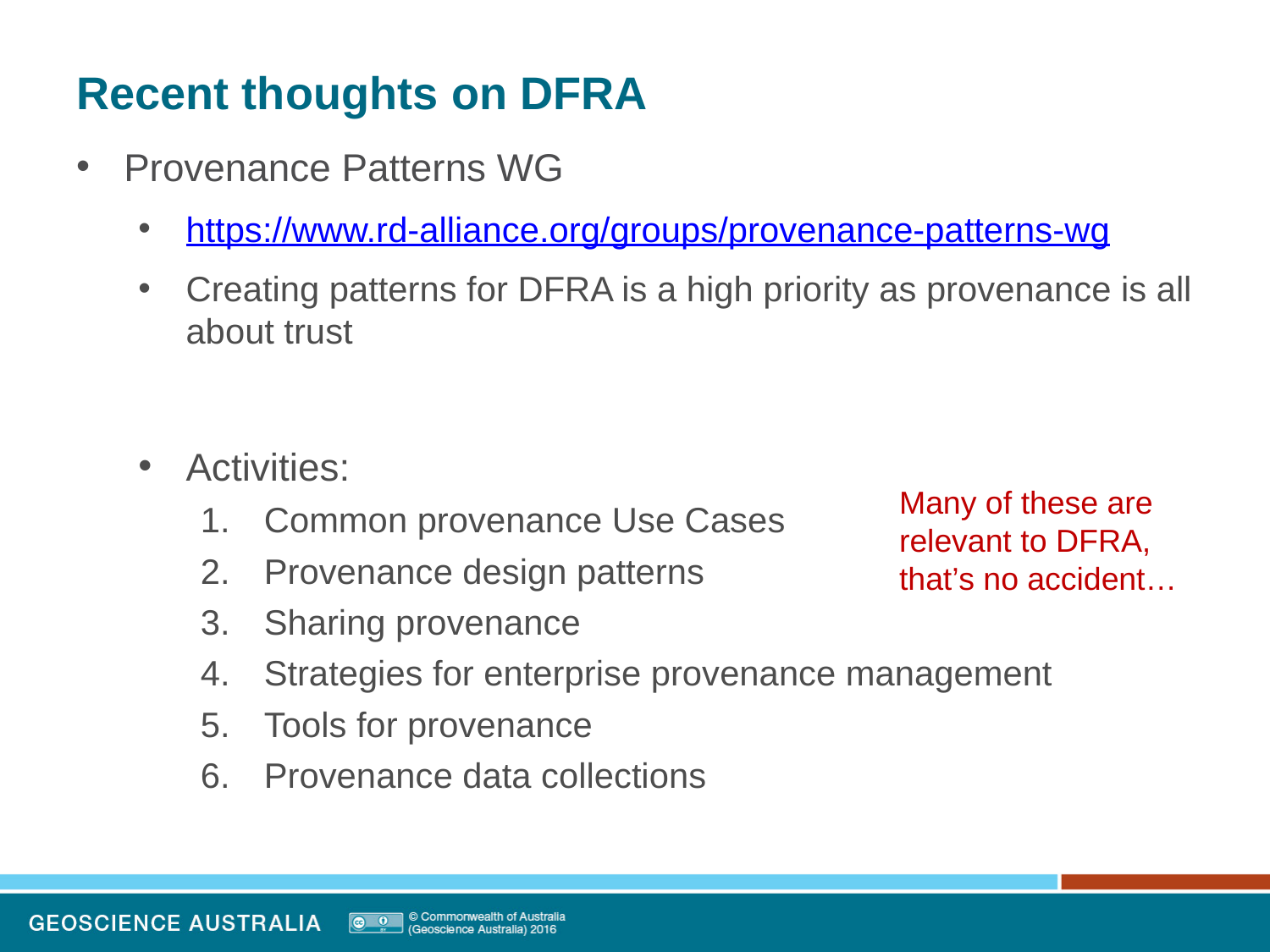

# Recent thoughts on DFRA
Provenance Patterns WG
https://www.rd-alliance.org/groups/provenance-patterns-wg
Creating patterns for DFRA is a high priority as provenance is all about trust

Activities:
Common provenance Use Cases
Provenance design patterns
Sharing provenance
Strategies for enterprise provenance management
Tools for provenance
Provenance data collections

Many of these are
relevant to DFRA,
that’s no accident…